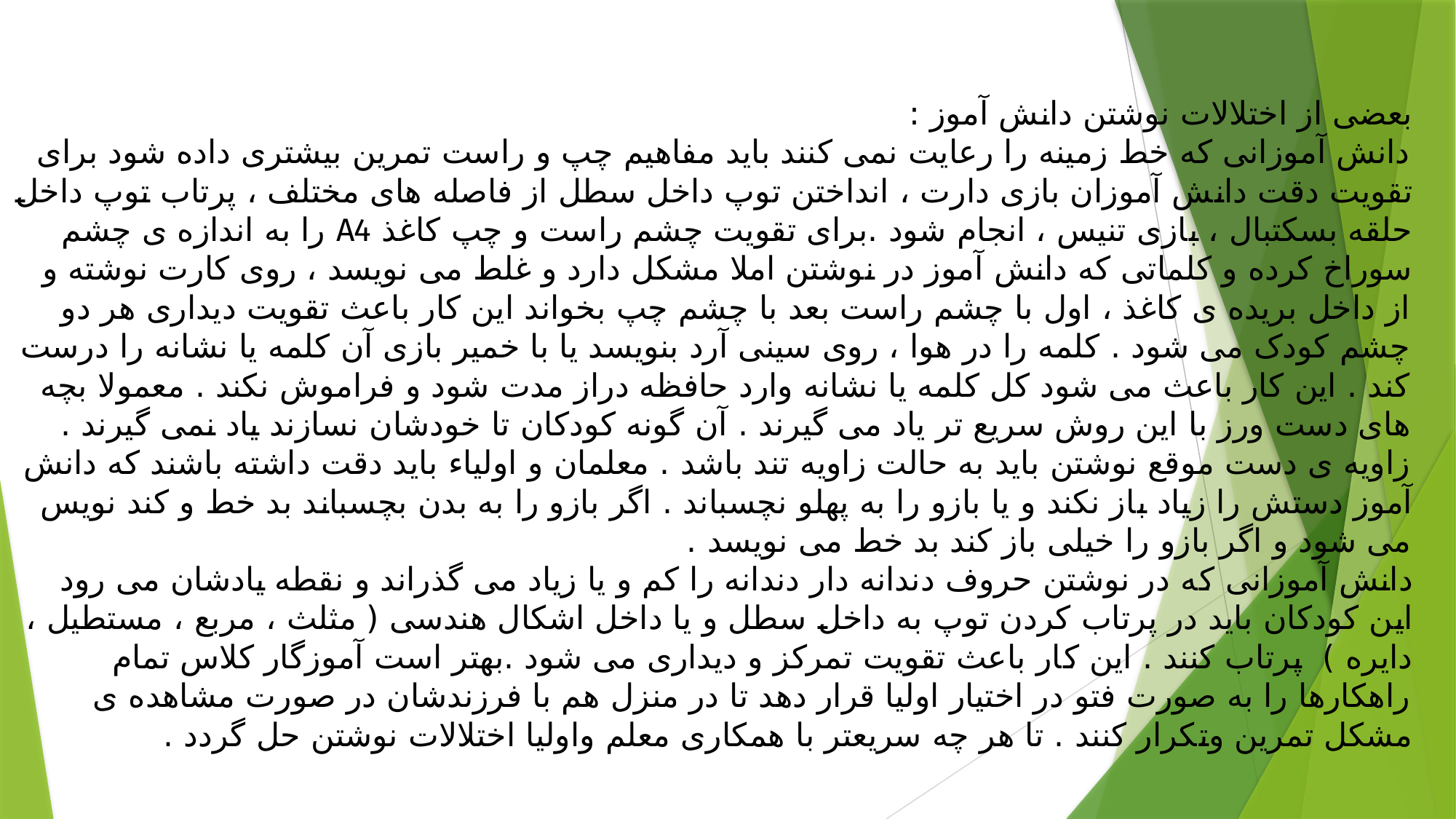

# بعضی از اختلالات نوشتن دانش آموز : دانش آموزانی که خط زمینه را رعایت نمی کنند باید مفاهیم چپ و راست تمرین بیشتری داده شود برای تقویت دقت دانش آموزان بازی دارت ، انداختن توپ داخل سطل از فاصله های مختلف ، پرتاب توپ داخل حلقه بسکتبال ، بازی تنیس ، انجام شود .برای تقویت چشم راست و چپ کاغذ A4 را به اندازه ی چشم سوراخ کرده و کلماتی که دانش آموز در نوشتن املا مشکل دارد و غلط می نویسد ، روی کارت نوشته و از داخل بریده ی کاغذ ، اول با چشم راست بعد با چشم چپ بخواند این کار باعث تقویت دیداری هر دو چشم کودک می شود . کلمه را در هوا ، روی سینی آرد بنویسد یا با خمیر بازی آن کلمه یا نشانه را درست کند . این کار باعث می شود کل کلمه یا نشانه وارد حافظه دراز مدت شود و فراموش نکند . معمولا بچه های دست ورز با این روش سریع تر یاد می گیرند . آن گونه کودکان تا خودشان نسازند یاد نمی گیرند . زاویه ی دست موقع نوشتن باید به حالت زاویه تند باشد . معلمان و اولیاء باید دقت داشته باشند که دانش آموز دستش را زیاد باز نکند و یا بازو را به پهلو نچسباند . اگر بازو را به بدن بچسباند بد خط و کند نویس می شود و اگر بازو را خیلی باز کند بد خط می نویسد . دانش آموزانی که در نوشتن حروف دندانه دار دندانه را کم و یا زیاد می گذراند و نقطه یادشان می رود این کودکان باید در پرتاب کردن توپ به داخل سطل و یا داخل اشکال هندسی ( مثلث ، مربع ، مستطیل ، دایره )  پرتاب کنند . این کار باعث تقویت تمرکز و دیداری می شود .بهتر است آموزگار کلاس تمام راهکارها را به صورت فتو در اختیار اولیا قرار دهد تا در منزل هم با فرزندشان در صورت مشاهده ی مشکل تمرین وتکرار کنند . تا هر چه سریعتر با همکاری معلم واولیا اختلالات نوشتن حل گردد .